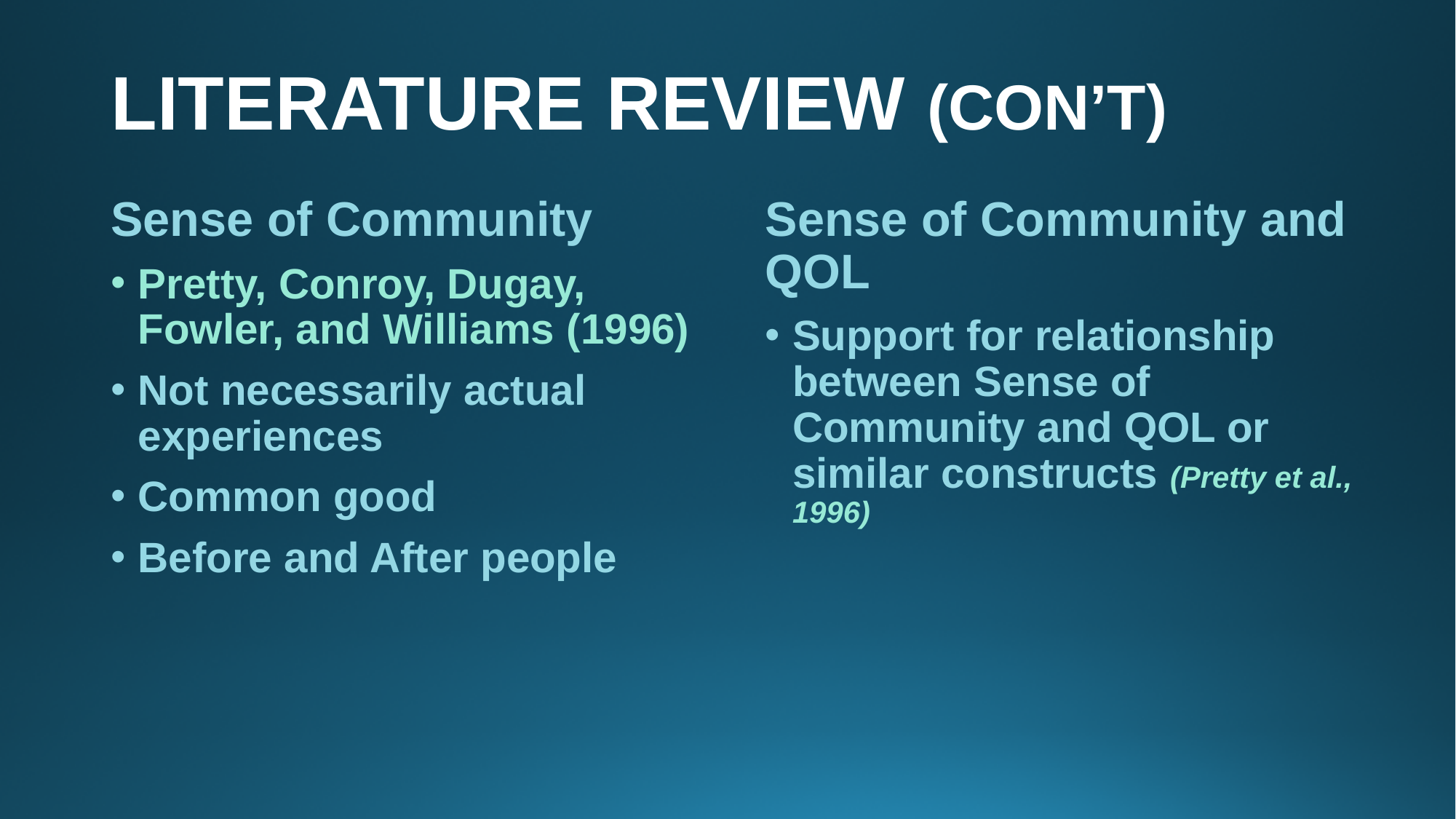

# LITERATURE REVIEW (CON’T)
Sense of Community
Pretty, Conroy, Dugay, Fowler, and Williams (1996)
Not necessarily actual experiences
Common good
Before and After people
Sense of Community and QOL
Support for relationship between Sense of Community and QOL or similar constructs (Pretty et al., 1996)